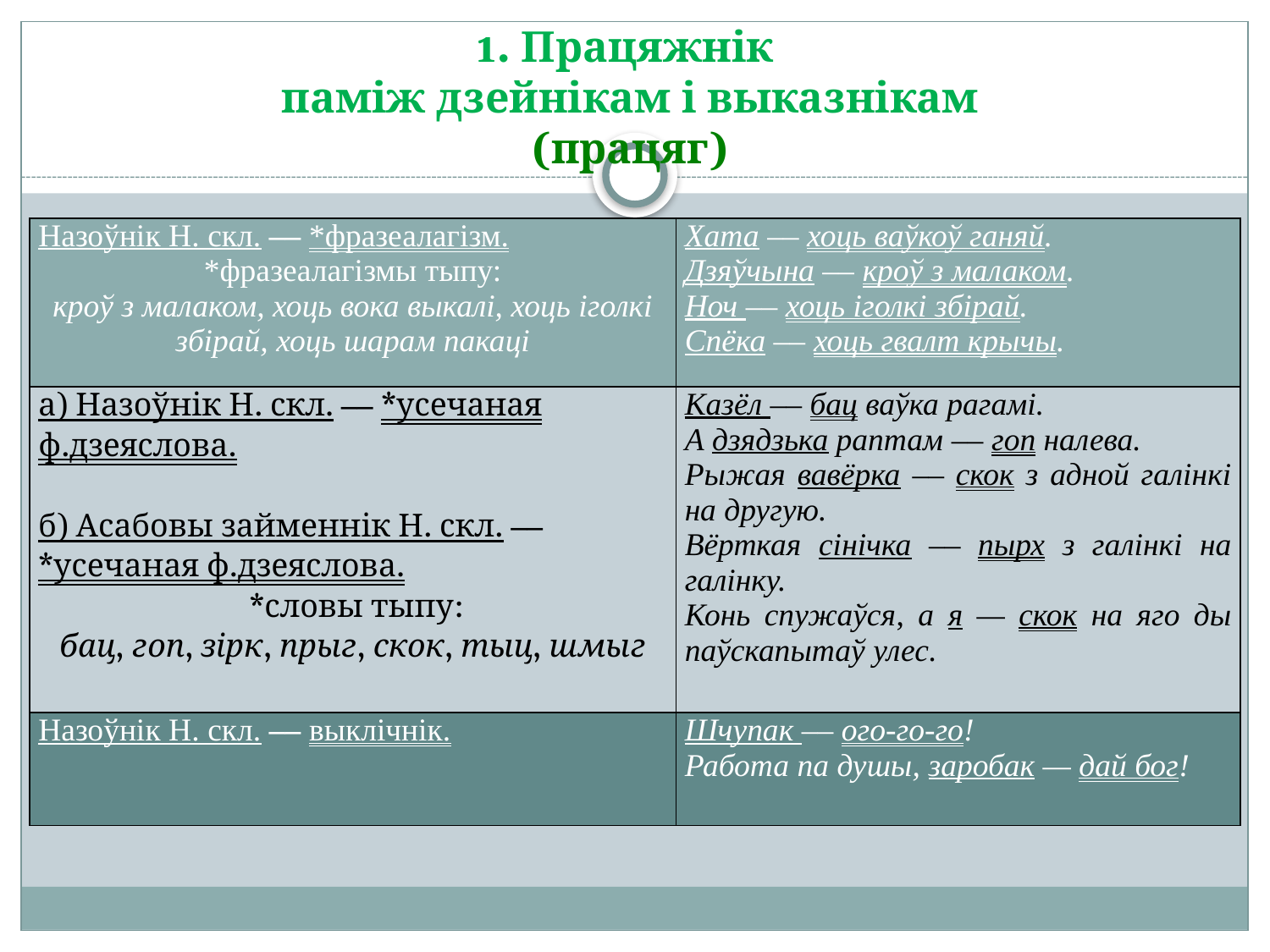

# 1. Працяжнік паміж дзейнікам і выказнікам (працяг)
| Назоўнік Н. скл. –– \*фразеалагізм. \*фразеалагізмы тыпу: кроў з малаком, хоць вока выкалі, хоць іголкі збірай, хоць шарам пакаці | Хата –– хоць ваўкоў ганяй. Дзяўчына –– кроў з малаком. Ноч –– хоць іголкі збірай. Спёка –– хоць гвалт крычы. |
| --- | --- |
| а) Назоўнік Н. скл. –– \*усечаная ф.дзеяслова.   б) Асабовы займеннік Н. скл. –– \*усечаная ф.дзеяслова.  \*словы тыпу: бац, гоп, зірк, прыг, скок, тыц, шмыг | Казёл –– бац ваўка рагамі. А дзядзька раптам –– гоп налева. Рыжая вавёрка –– скок з адной галінкі на другую. Вёрткая сінічка –– пырх з галінкі на галінку. Конь спужаўся, а я — скок на яго ды паўскапытаў улес. |
| Назоўнік Н. скл. –– выклічнік. | Шчупак –– ого-го-го! Работа па душы, заробак — дай бог! |